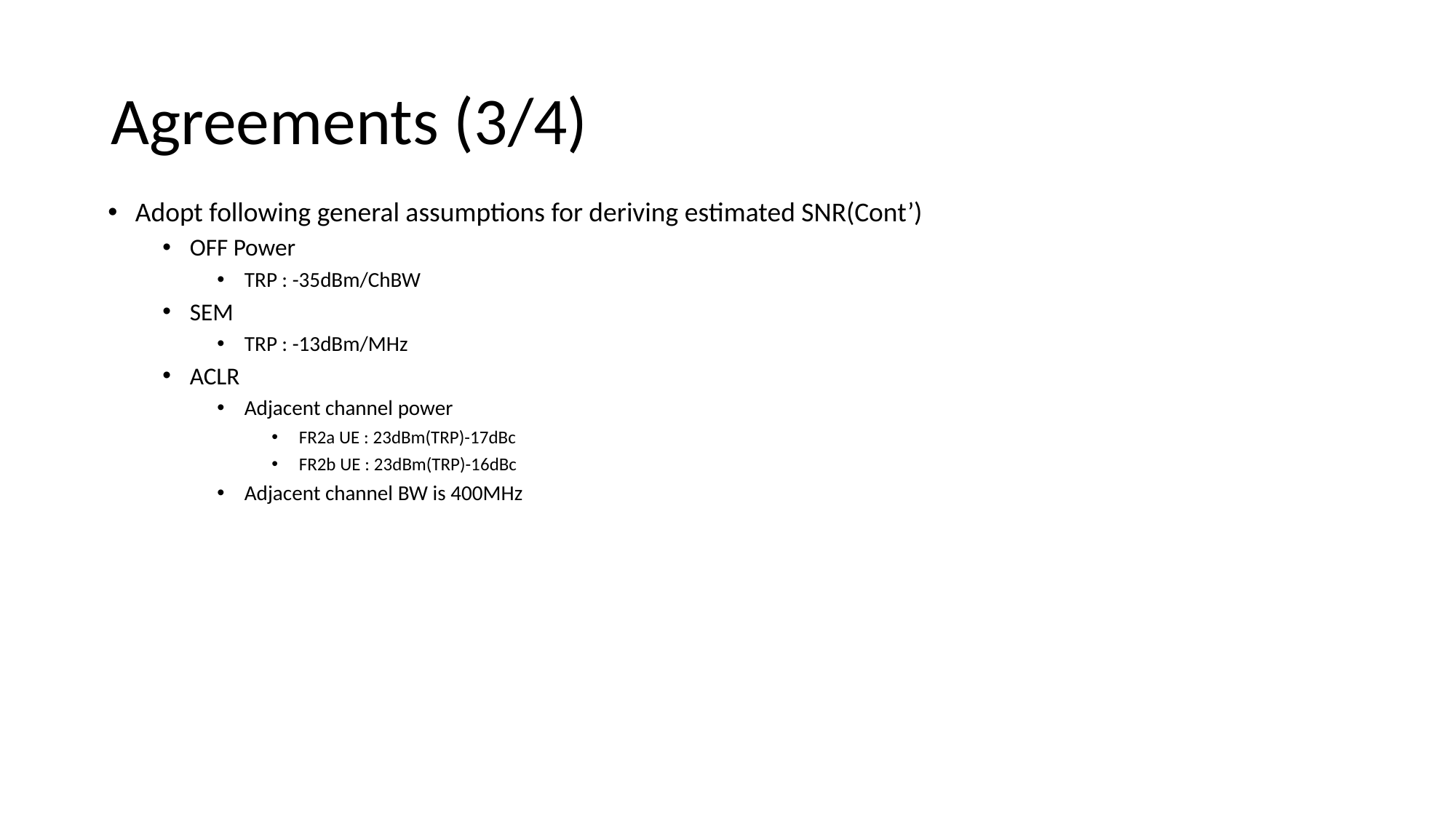

# Agreements (3/4)
Adopt following general assumptions for deriving estimated SNR(Cont’)
OFF Power
TRP : -35dBm/ChBW
SEM
TRP : -13dBm/MHz
ACLR
Adjacent channel power
FR2a UE : 23dBm(TRP)-17dBc
FR2b UE : 23dBm(TRP)-16dBc
Adjacent channel BW is 400MHz